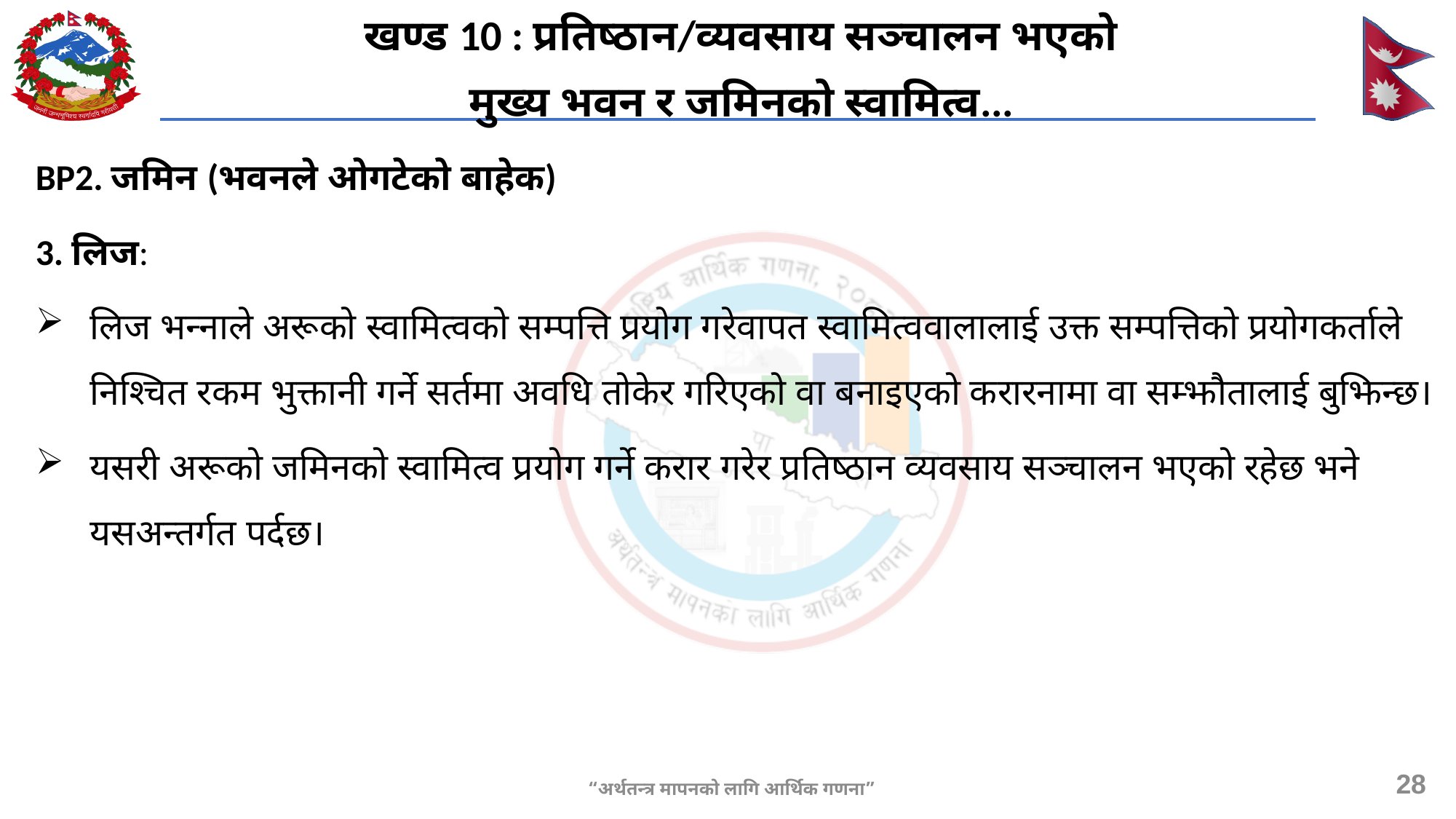

खण्ड 10 : प्रतिष्ठान/व्यवसाय सञ्चालन भएको
मुख्य भवन र जमिनको स्वामित्व...
BP2. जमिन (भवनले ओगटेको बाहेक)
3. लिज:
लिज भन्नाले अरूको स्वामित्वको सम्पत्ति प्रयोग गरेवापत स्वामित्ववालालाई उक्त सम्पत्तिको प्रयोगकर्ताले निश्चित रकम भुक्तानी गर्ने सर्तमा अवधि तोकेर गरिएको वा बनाइएको करारनामा वा सम्झौतालाई बुझिन्छ।
यसरी अरूको जमिनको स्वामित्व प्रयोग गर्ने करार गरेर प्रतिष्ठान व्यवसाय सञ्चालन भएको रहेछ भने यसअन्तर्गत पर्दछ।

28
“अर्थतन्त्र मापनको लागि आर्थिक गणना”